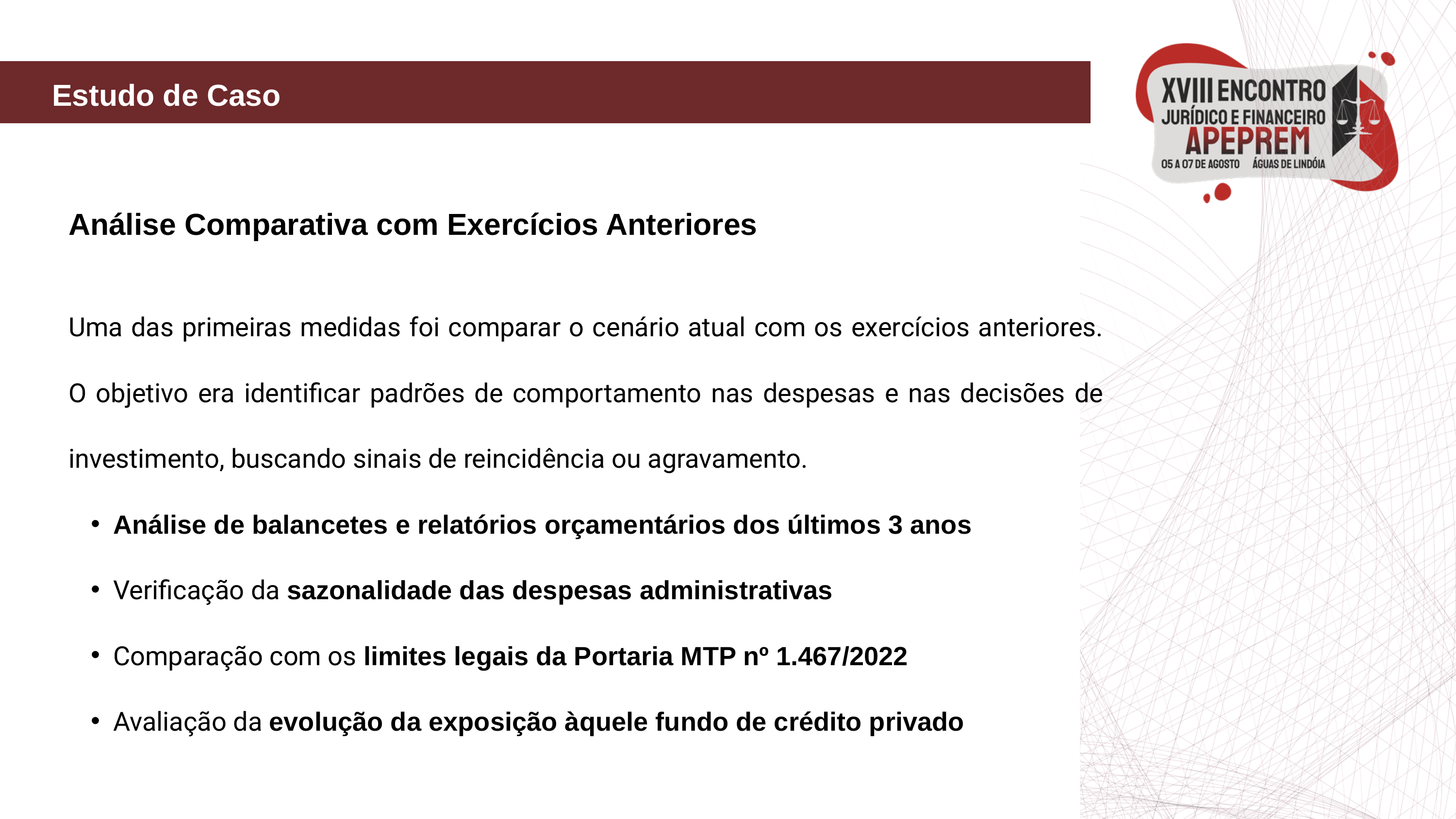

Estudo de Caso
Análise Comparativa com Exercícios Anteriores
Uma das primeiras medidas foi comparar o cenário atual com os exercícios anteriores. O objetivo era identificar padrões de comportamento nas despesas e nas decisões de investimento, buscando sinais de reincidência ou agravamento.
Análise de balancetes e relatórios orçamentários dos últimos 3 anos
Verificação da sazonalidade das despesas administrativas
Comparação com os limites legais da Portaria MTP nº 1.467/2022
Avaliação da evolução da exposição àquele fundo de crédito privado